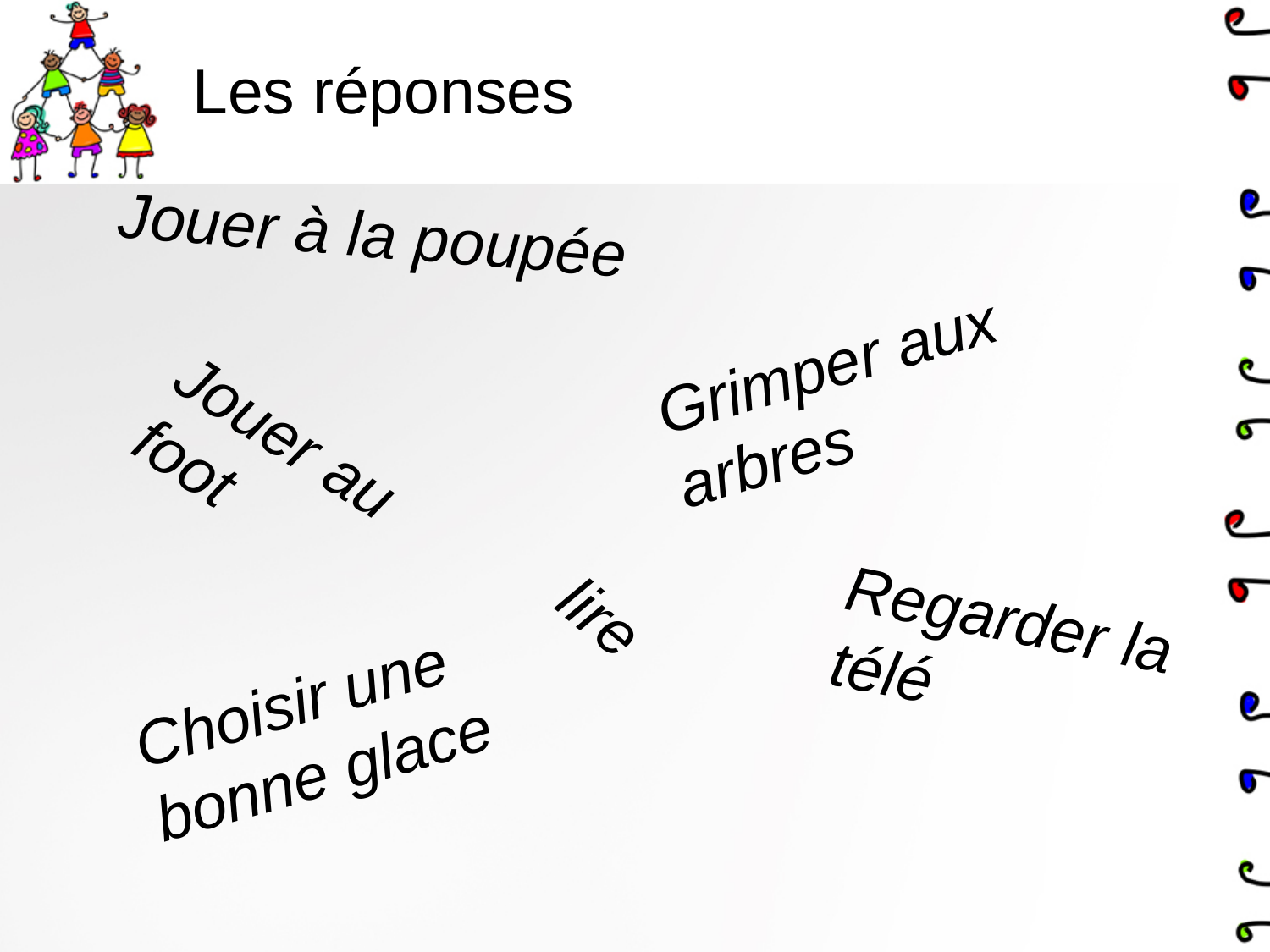

# Les réponses
Jouer à la poupée

Grimper aux arbres

Jouer au foot
Regarder la télé

lire

Choisir une bonne glace